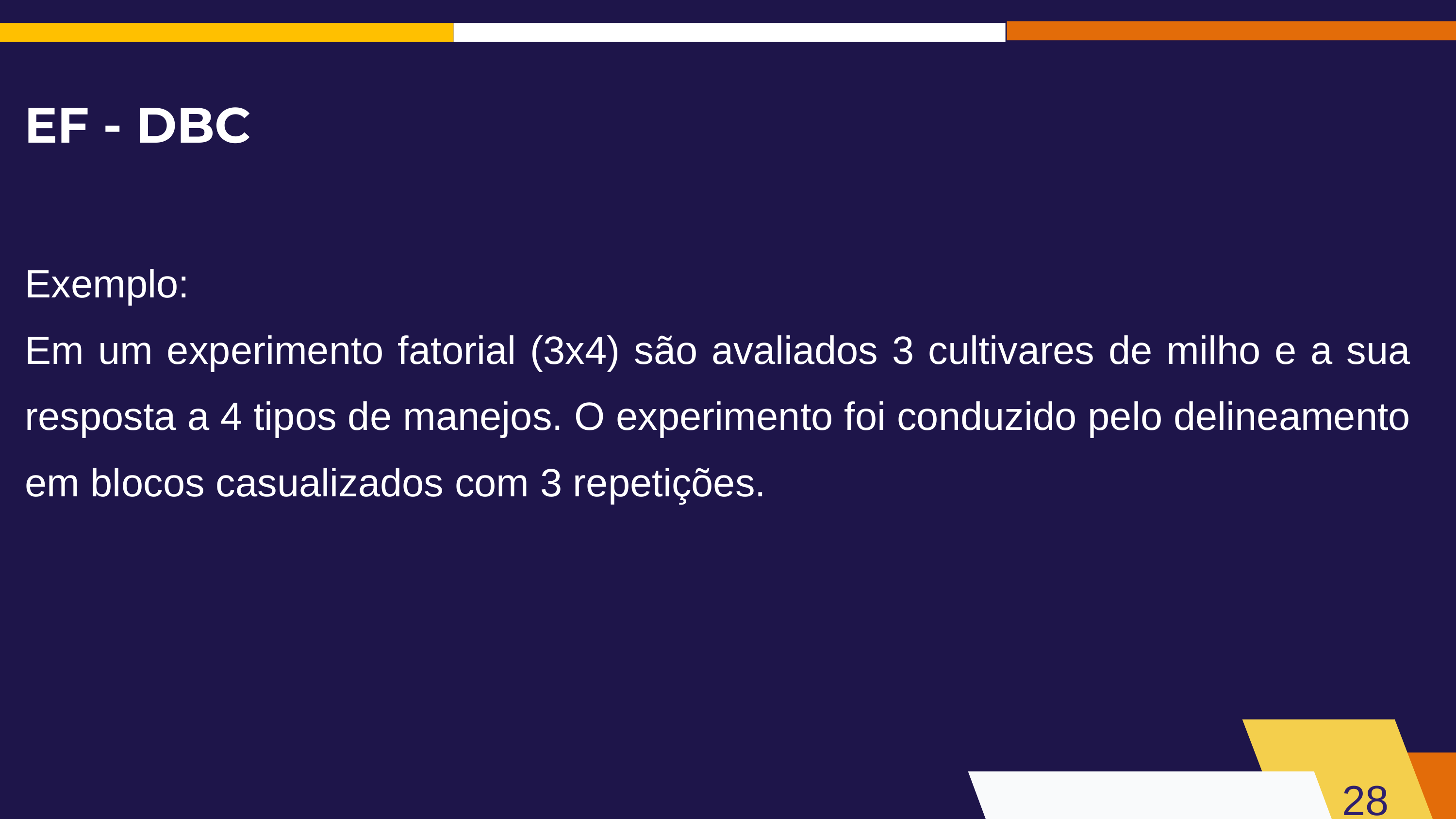

EF - DBC
Exemplo:
Em um experimento fatorial (3x4) são avaliados 3 cultivares de milho e a sua resposta a 4 tipos de manejos. O experimento foi conduzido pelo delineamento em blocos casualizados com 3 repetições.

28